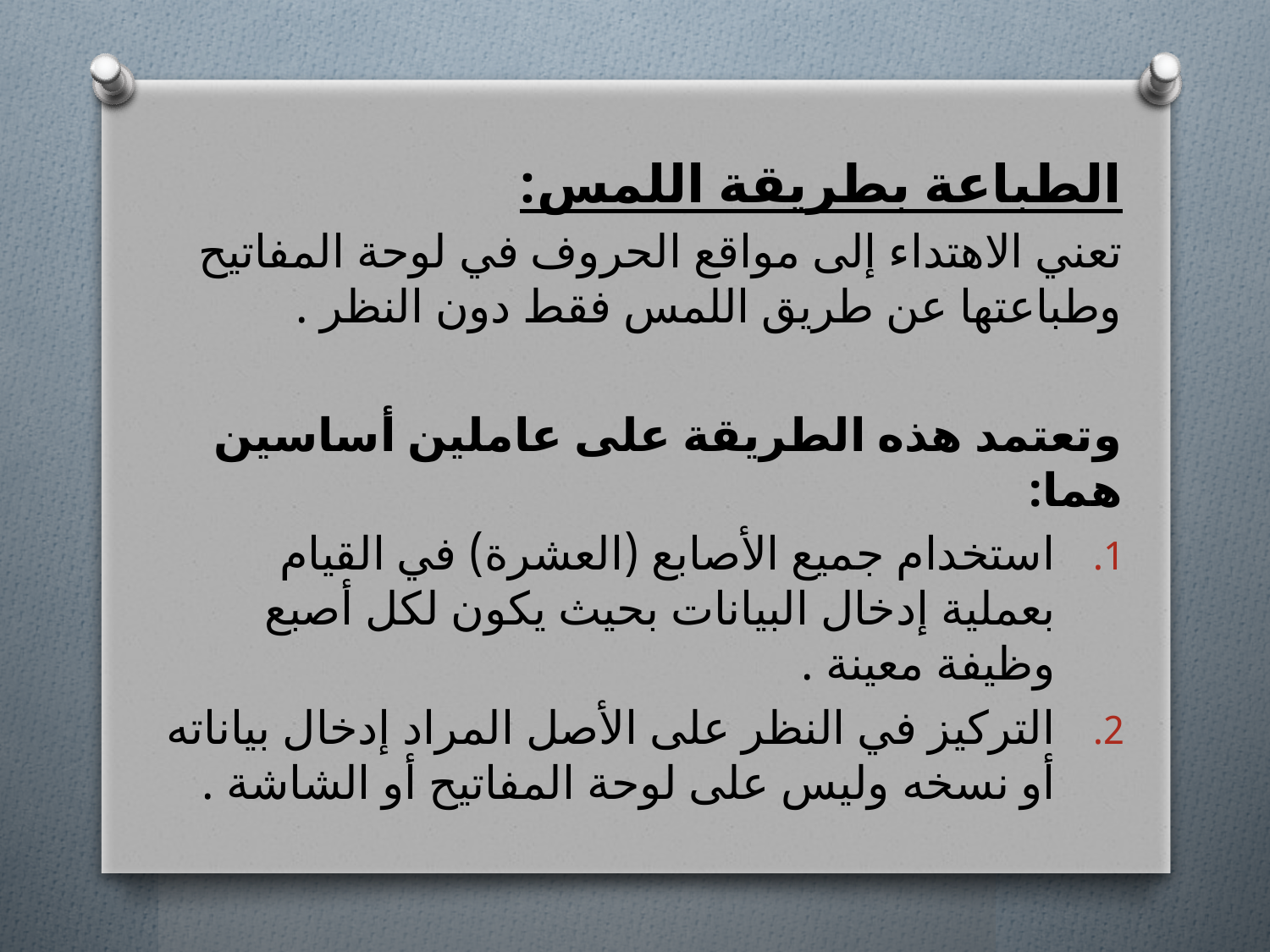

الطباعة بطريقة اللمس:
	تعني الاهتداء إلى مواقع الحروف في لوحة المفاتيح وطباعتها عن طريق اللمس فقط دون النظر .

وتعتمد هذه الطريقة على عاملين أساسين هما:
استخدام جميع الأصابع (العشرة) في القيام بعملية إدخال البيانات بحيث يكون لكل أصبع وظيفة معينة .
التركيز في النظر على الأصل المراد إدخال بياناته أو نسخه وليس على لوحة المفاتيح أو الشاشة .